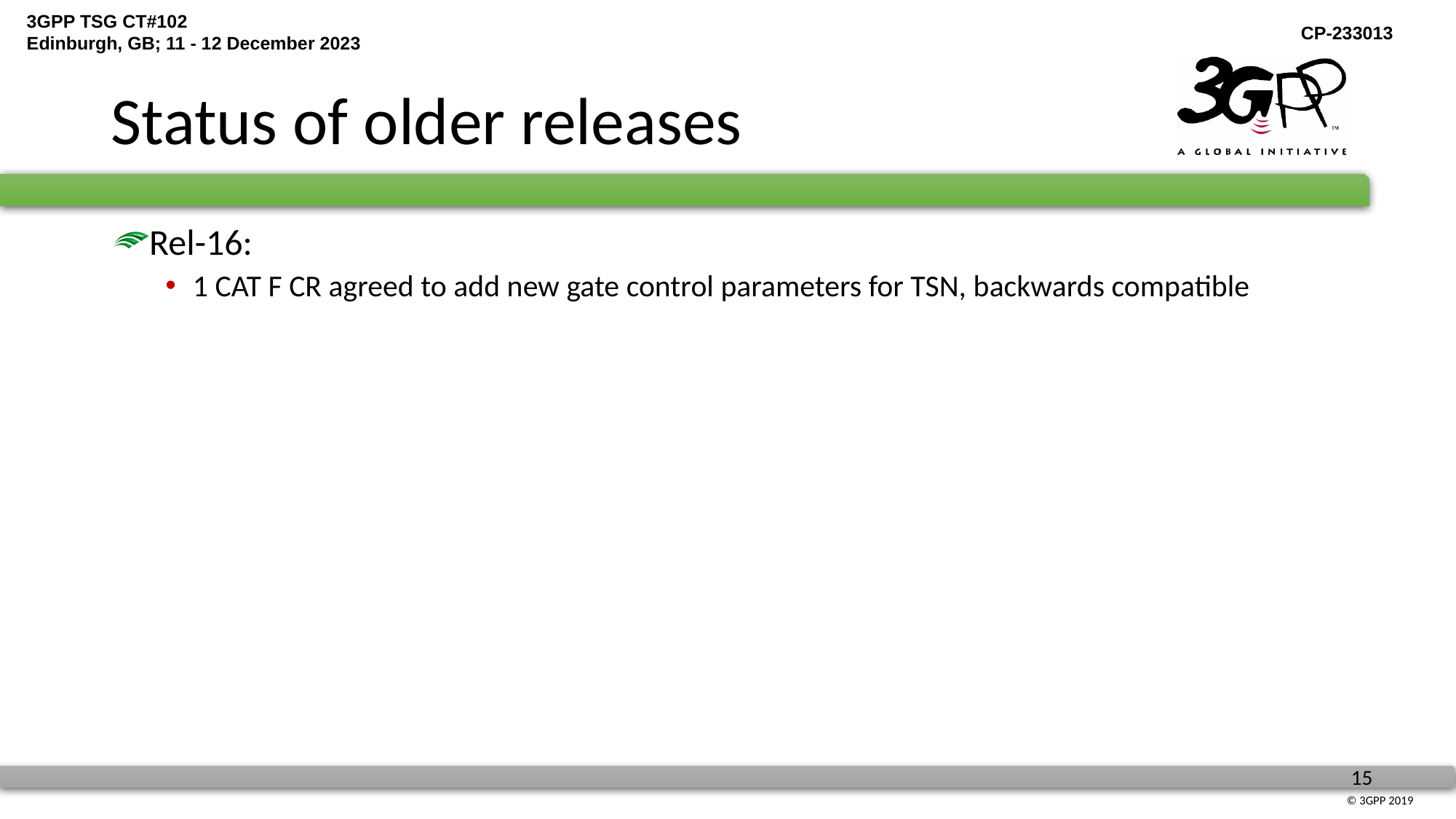

# Status of older releases
Rel-16:
1 CAT F CR agreed to add new gate control parameters for TSN, backwards compatible